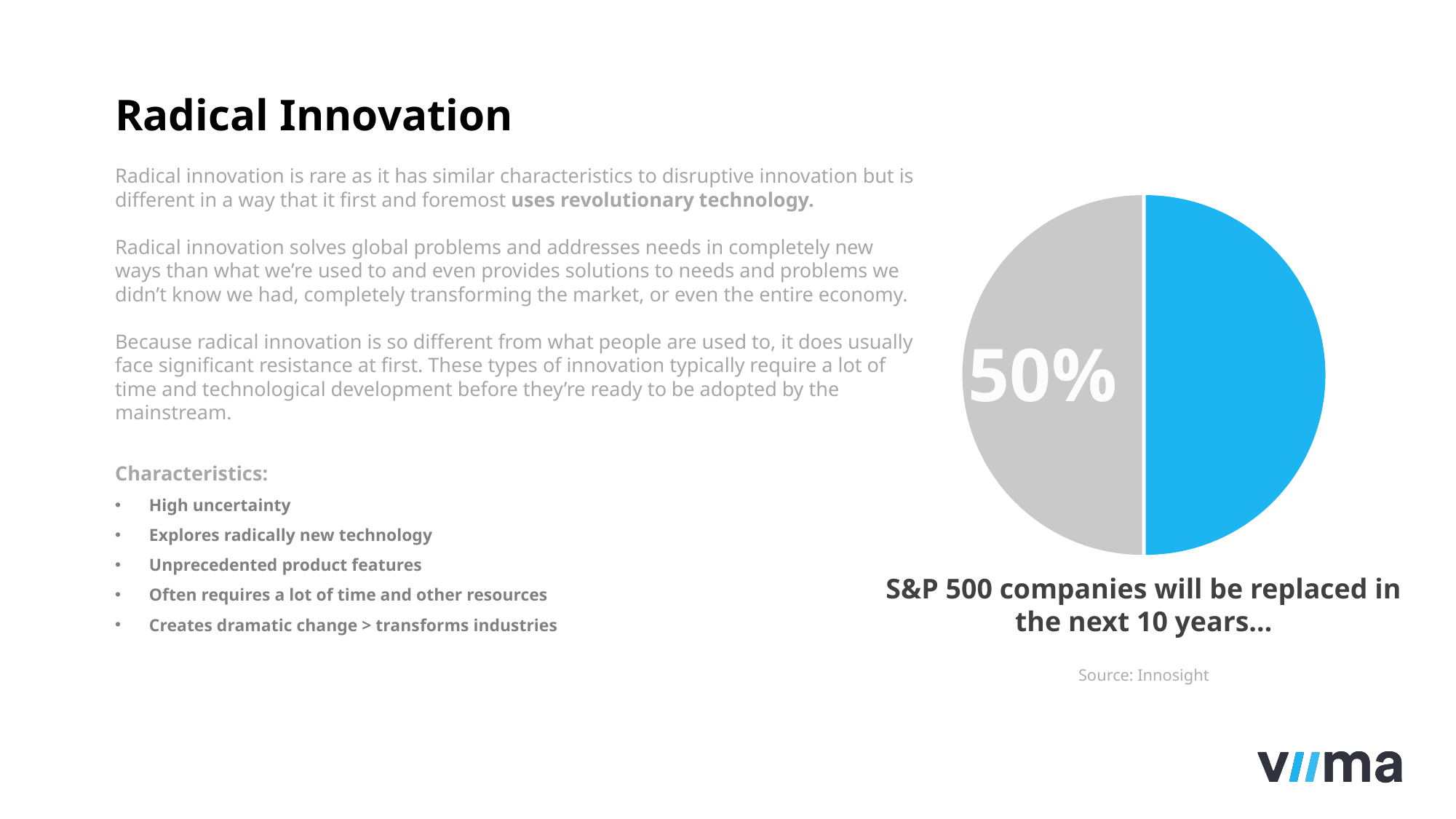

Radical Innovation
Radical innovation is rare as it has similar characteristics to disruptive innovation but is different in a way that it first and foremost uses revolutionary technology.

Radical innovation solves global problems and addresses needs in completely new ways than what we’re used to and even provides solutions to needs and problems we didn’t know we had, completely transforming the market, or even the entire economy.

Because radical innovation is so different from what people are used to, it does usually face significant resistance at first. These types of innovation typically require a lot of time and technological development before they’re ready to be adopted by the mainstream.

Characteristics:
High uncertainty
Explores radically new technology
Unprecedented product features
Often requires a lot of time and other resources
Creates dramatic change > transforms industries

### Chart

| Category | Survival rate |
|---|---|
50%
S&P 500 companies will be replaced in the next 10 years…
Source: Innosight